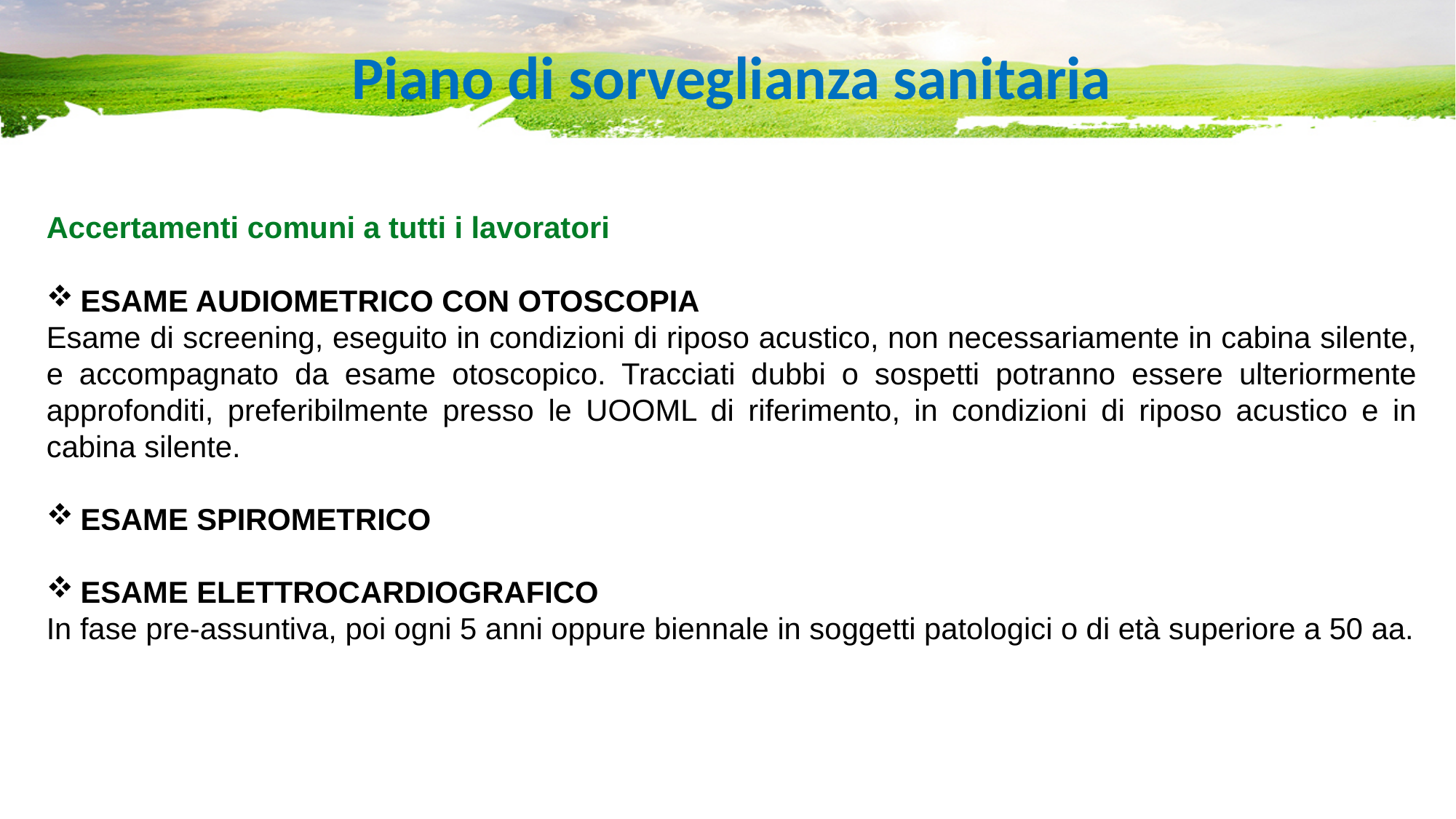

# Piano di sorveglianza sanitaria
Accertamenti comuni a tutti i lavoratori

ESAME AUDIOMETRICO CON OTOSCOPIA
Esame di screening, eseguito in condizioni di riposo acustico, non necessariamente in cabina silente, e accompagnato da esame otoscopico. Tracciati dubbi o sospetti potranno essere ulteriormente approfonditi, preferibilmente presso le UOOML di riferimento, in condizioni di riposo acustico e in cabina silente.

ESAME SPIROMETRICO

ESAME ELETTROCARDIOGRAFICO
In fase pre-assuntiva, poi ogni 5 anni oppure biennale in soggetti patologici o di età superiore a 50 aa.